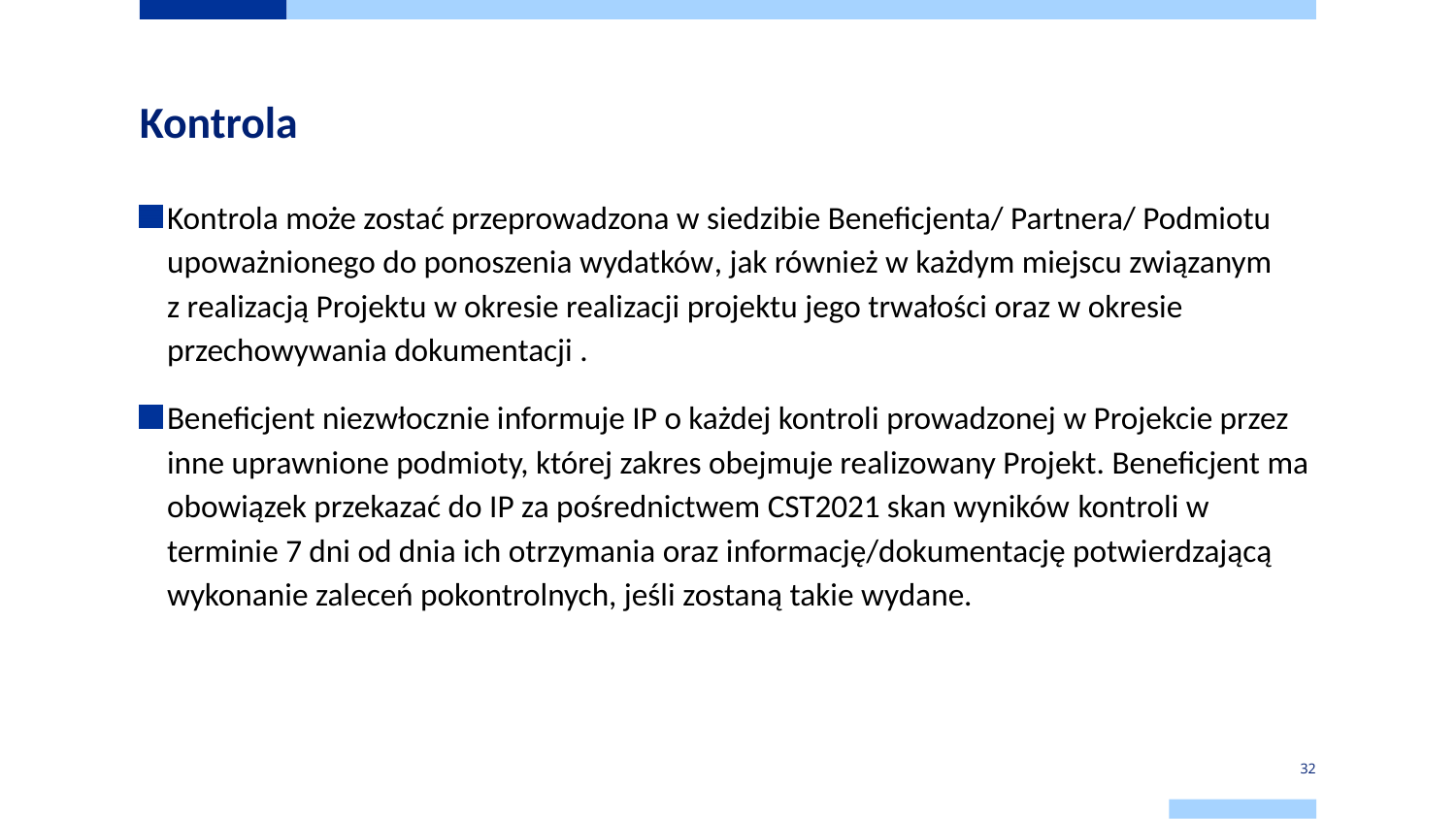

# Kontrola
Kontrola może zostać przeprowadzona w siedzibie Beneficjenta/ Partnera/ Podmiotu upoważnionego do ponoszenia wydatków, jak również w każdym miejscu związanym
z realizacją Projektu w okresie realizacji projektu jego trwałości oraz w okresie przechowywania dokumentacji .
Beneficjent niezwłocznie informuje IP o każdej kontroli prowadzonej w Projekcie przez inne uprawnione podmioty, której zakres obejmuje realizowany Projekt. Beneficjent ma obowiązek przekazać do IP za pośrednictwem CST2021 skan wyników kontroli w terminie 7 dni od dnia ich otrzymania oraz informację/dokumentację potwierdzającą wykonanie zaleceń pokontrolnych, jeśli zostaną takie wydane.
32